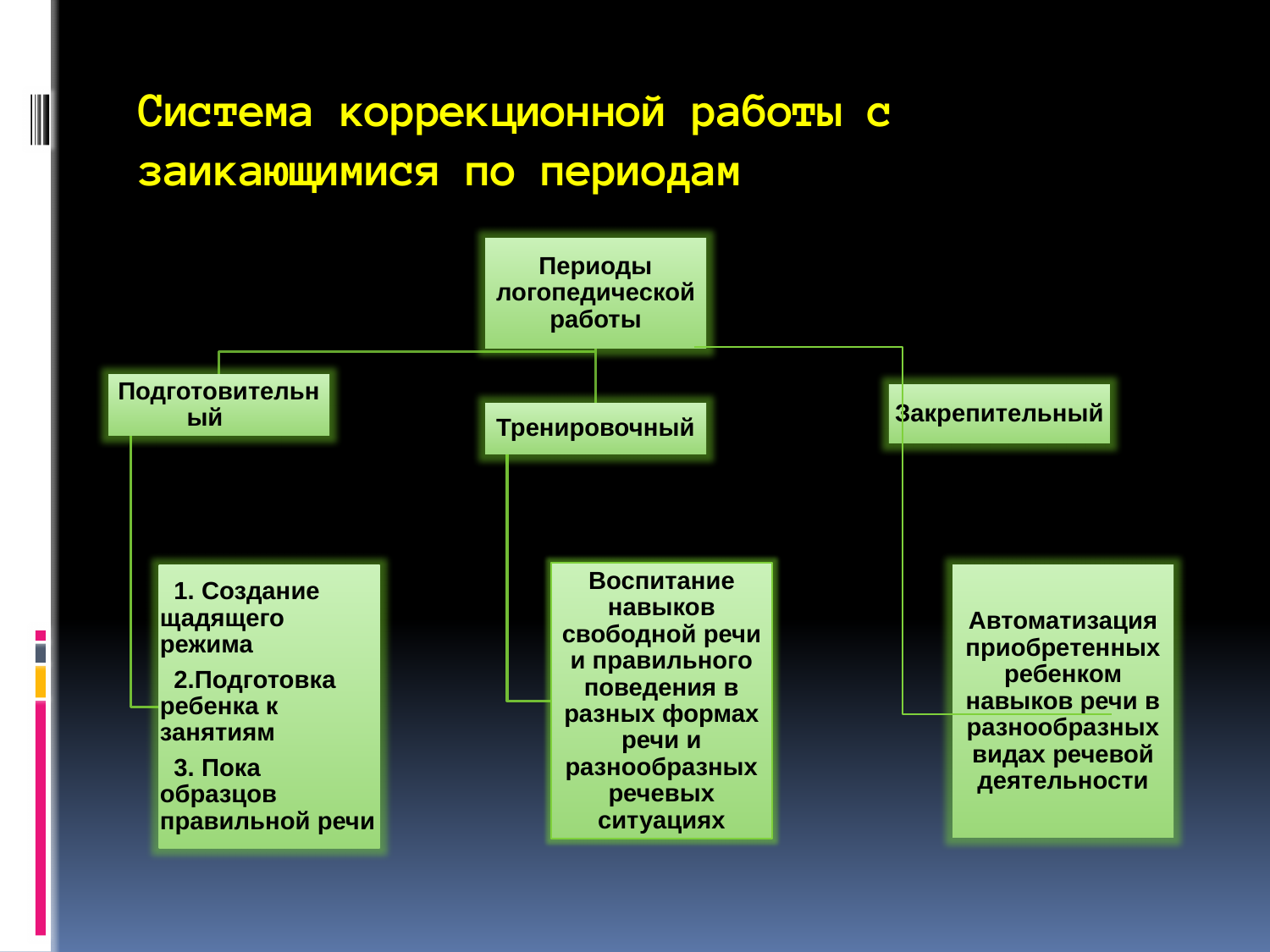

# Система коррекционной работы с заикающимися по периодам
Периоды логопедической работы
Подготовительный
  1. Создание    щадящего режима
  2.Подготовка ребенка к занятиям
  3. Пока образцов правильной речи
Тренировочный
Воспитание навыков свободной речи и правильного поведения в разных формах речи и разнообразных речевых ситуациях
Автоматизация приобретенных ребенком навыков речи в разнообразных видах речевой деятельности
Закрепительный